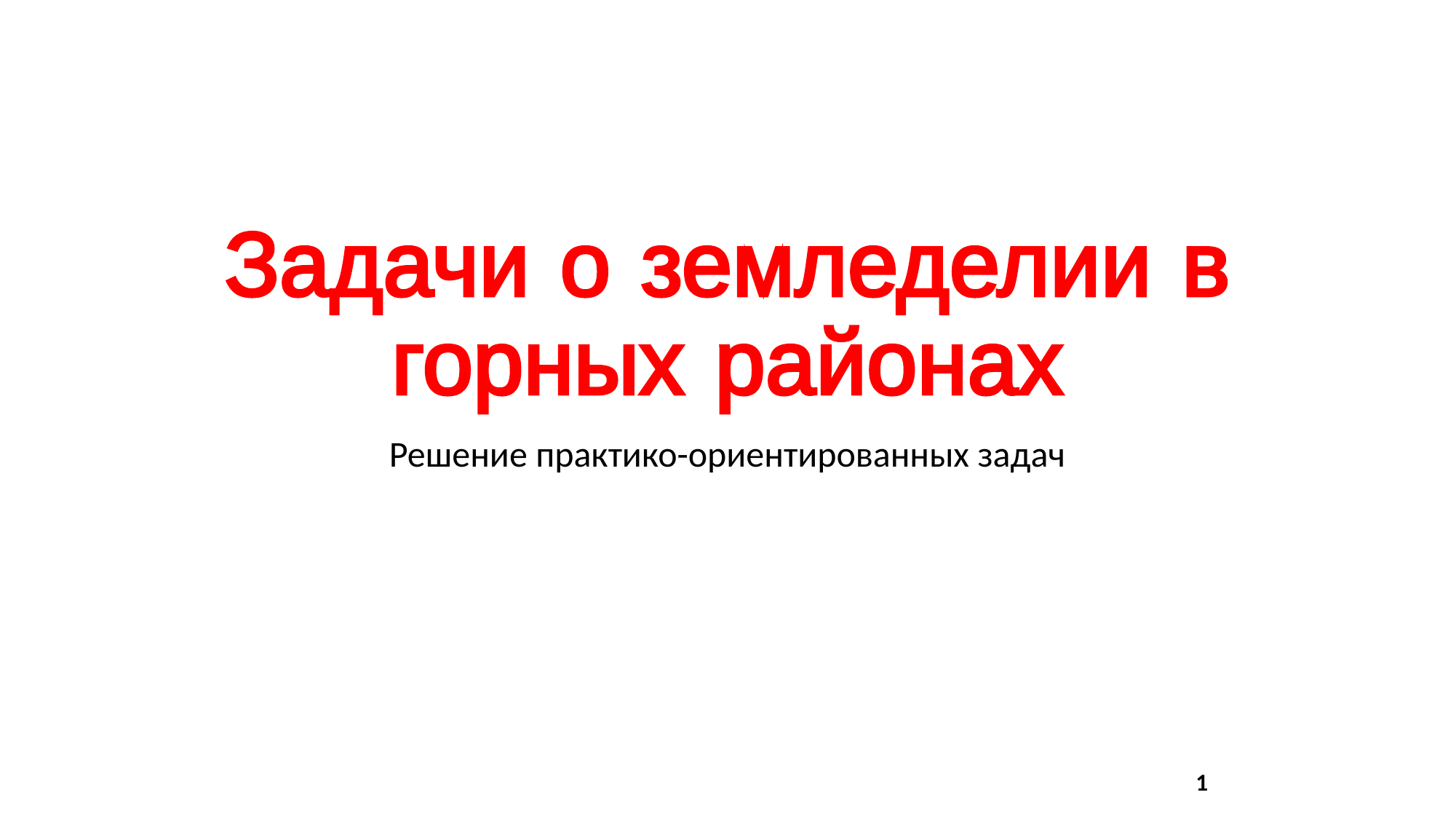

# Задачи о земледелии в горных районах
Решение практико-ориентированных задач
1